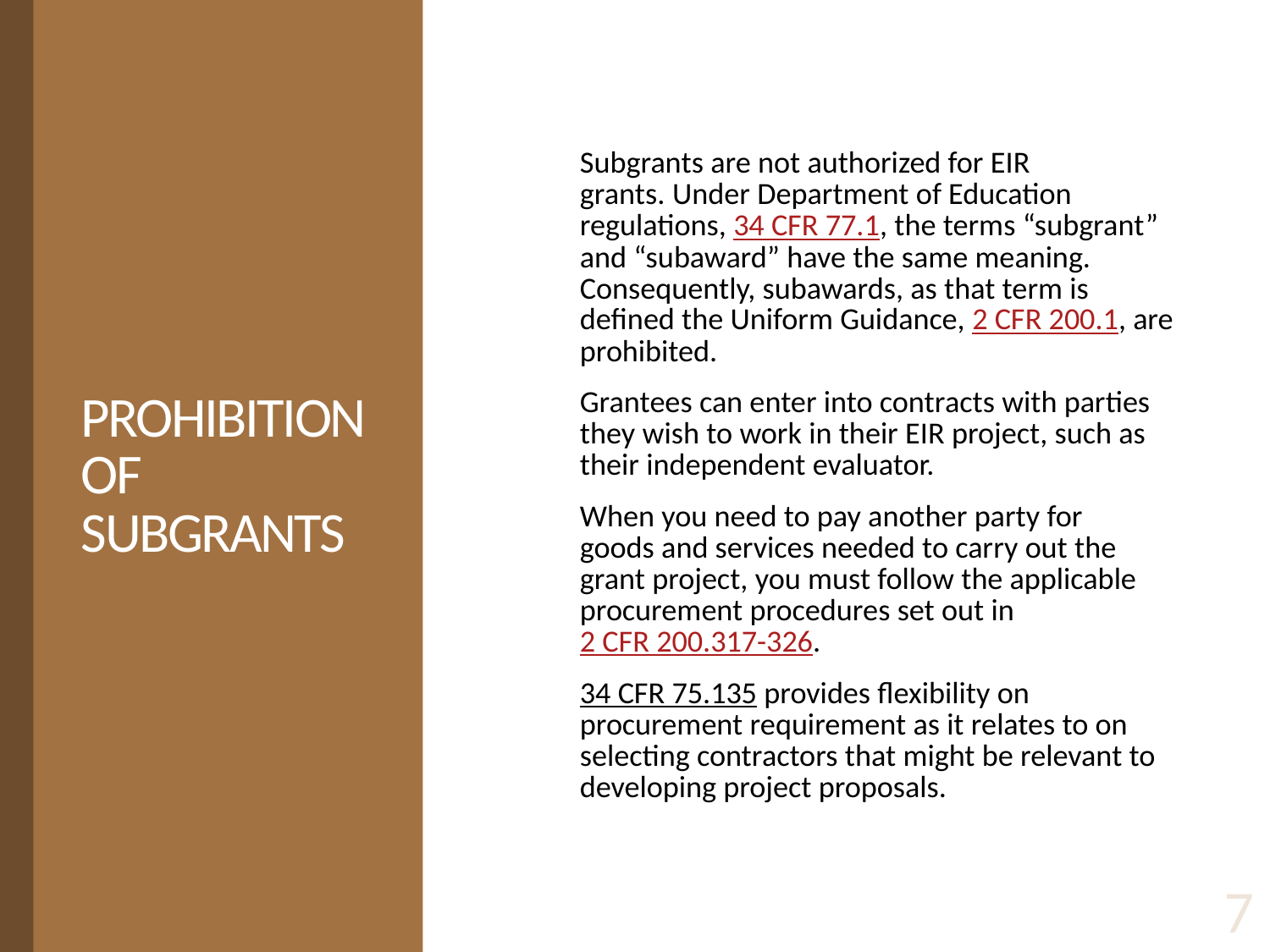

# Prohibition of Subgrants
Subgrants are not authorized for EIR grants. Under Department of Education regulations, 34 CFR 77.1, the terms “subgrant” and “subaward” have the same meaning.  Consequently, subawards, as that term is defined the Uniform Guidance, 2 CFR 200.1, are prohibited.
Grantees can enter into contracts with parties they wish to work in their EIR project, such as their independent evaluator.​
When you need to pay another party for goods and services needed to carry out the grant project, you must follow the applicable procurement procedures set out in 2 CFR 200.317-326.  ​
34 CFR 75.135 provides flexibility on procurement requirement as it relates to on selecting contractors that might be relevant to developing project proposals.
7